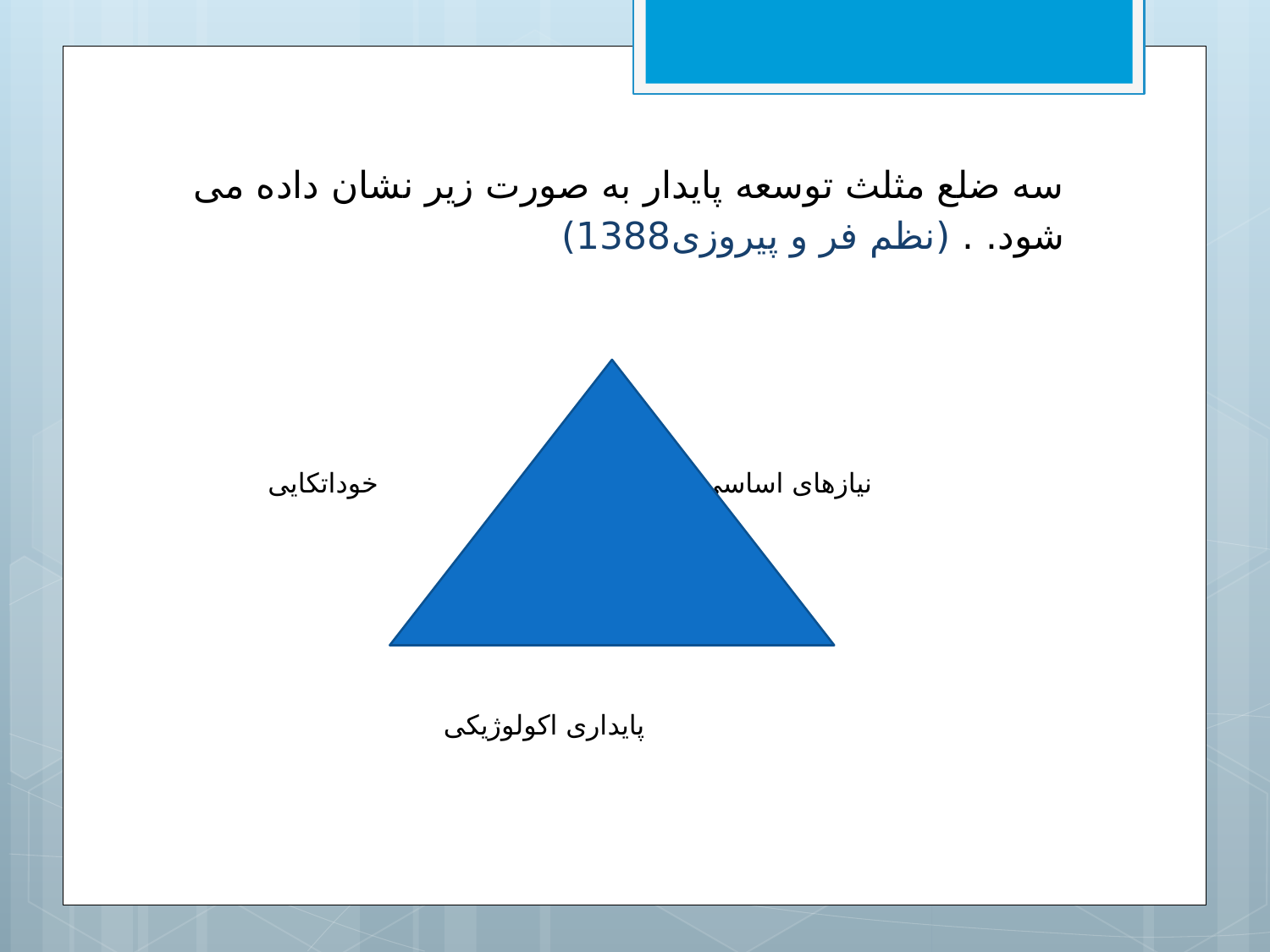

سه ضلع مثلث توسعه پایدار به صورت زیر نشان داده می شود. . (نظم فر و پیروزی1388)

                 نیازهای اساسی                                      خوداتکایی

                                       پایداری اکولوژیکی